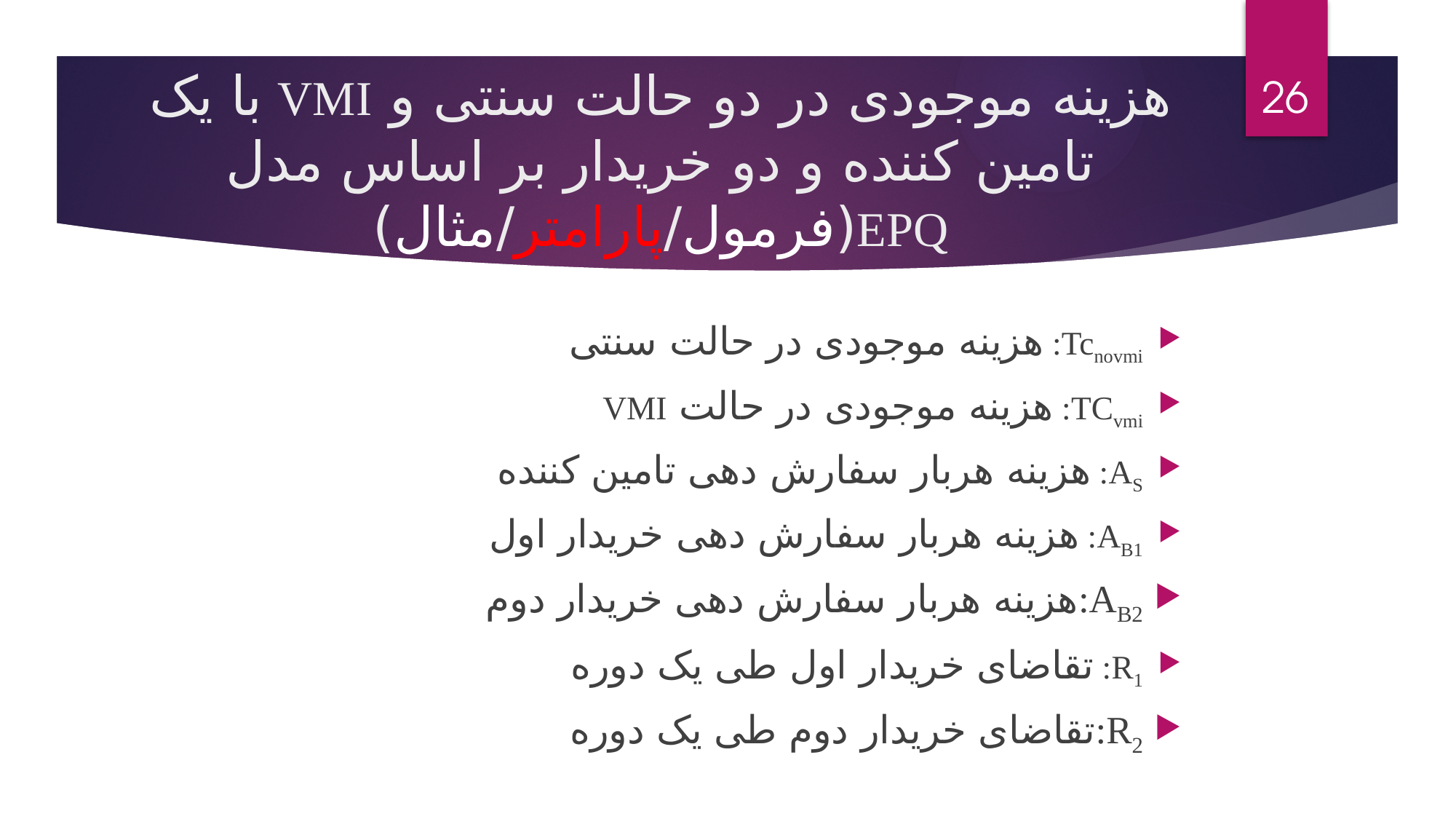

26
# هزینه موجودی در دو حالت سنتی و VMI با یک تامین کننده و دو خریدار بر اساس مدل EPQ(فرمول/پارامتر/مثال)
Tcnovmi: هزینه موجودی در حالت سنتی
TCvmi: هزینه موجودی در حالت VMI
AS: هزینه هربار سفارش دهی تامین کننده
AB1: هزینه هربار سفارش دهی خریدار اول
AB2:هزینه هربار سفارش دهی خریدار دوم
R1: تقاضای خریدار اول طی یک دوره
R2:تقاضای خریدار دوم طی یک دوره